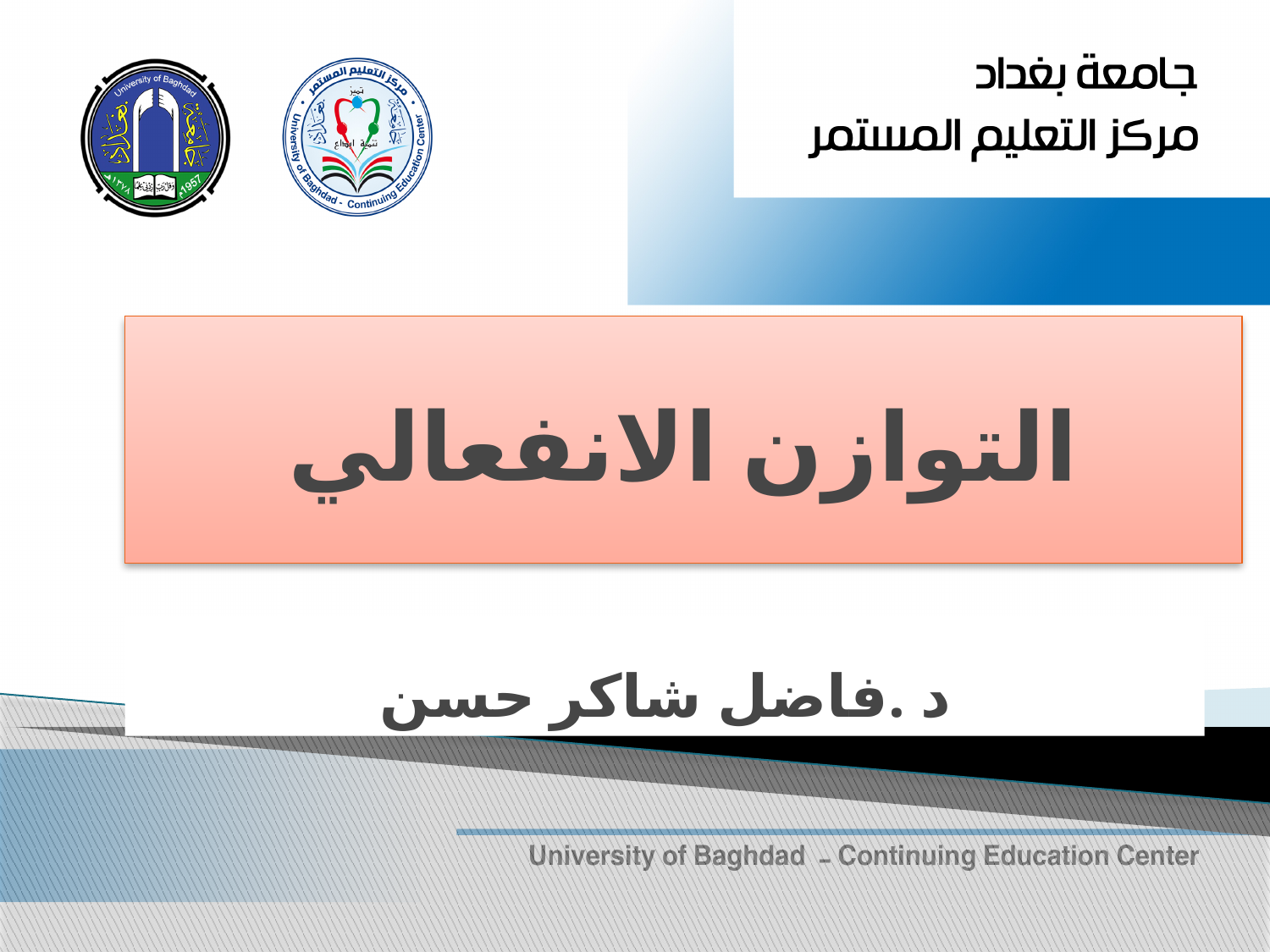

# التوازن الانفعالي

د .فاضل شاكر حسن